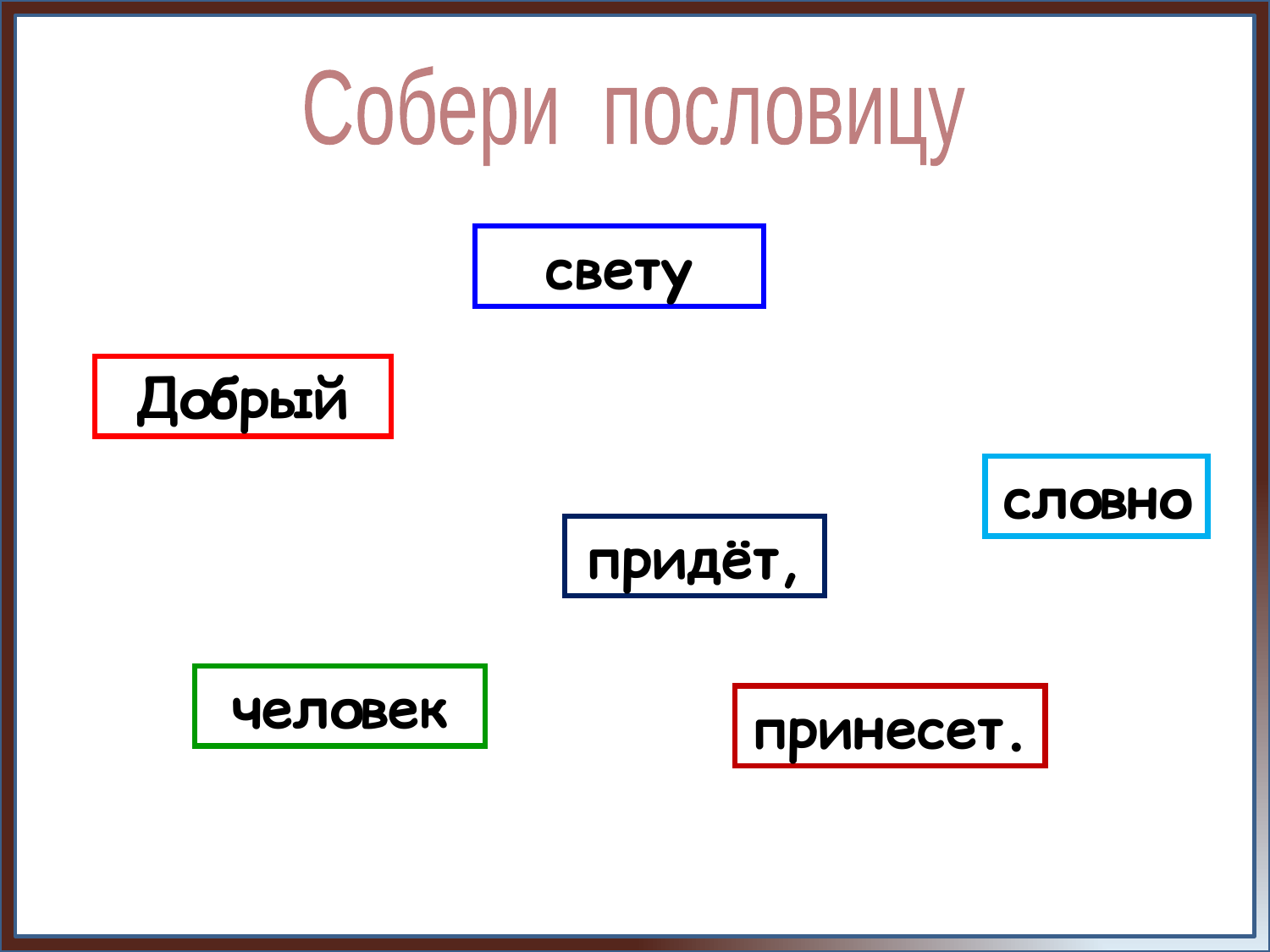

Собери  пословицу
свету
Добрый
словно
придёт,
человек
принесет.